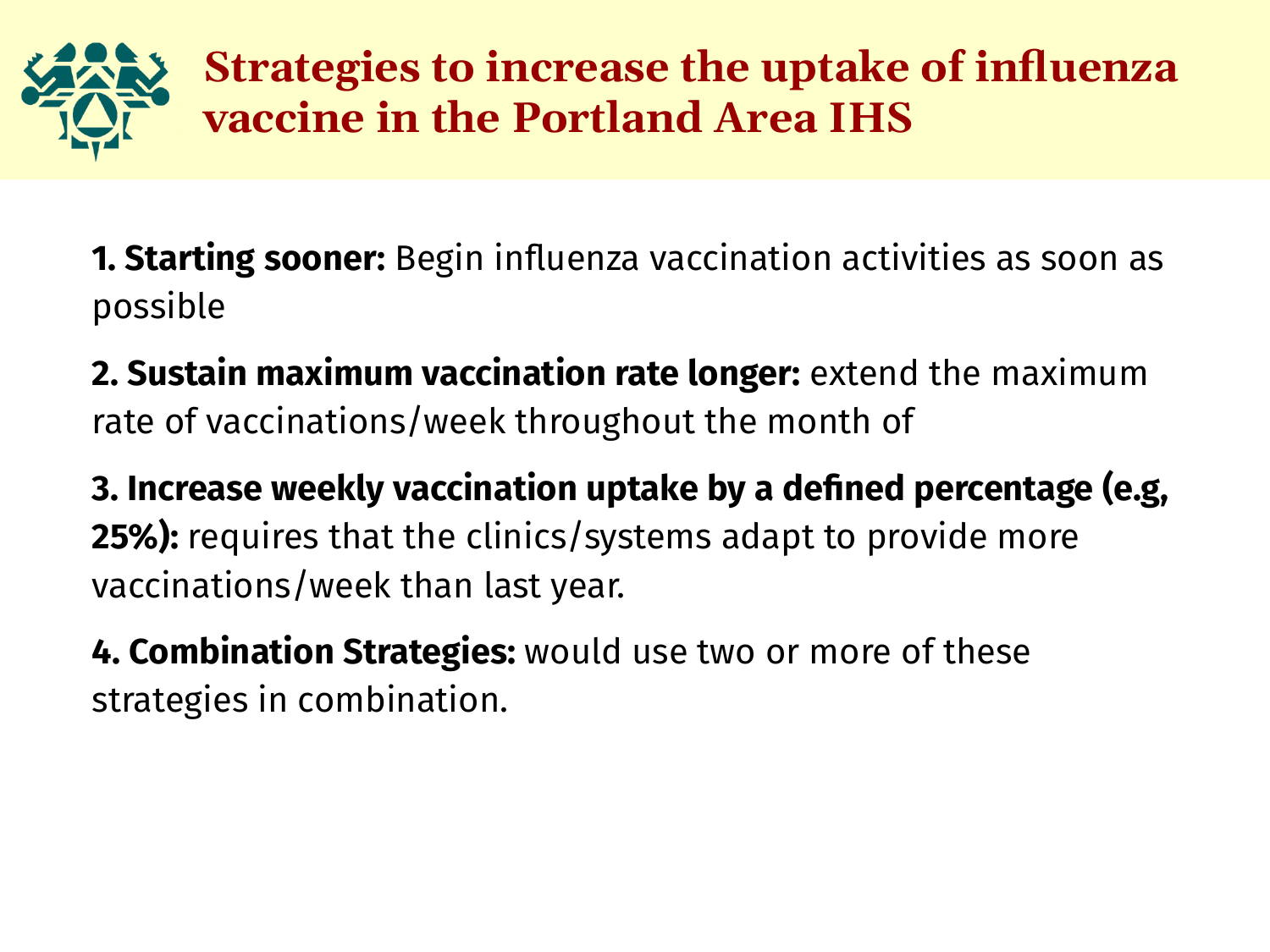

# Strategies to increase the uptake of influenza vaccine in the Portland Area IHS
1. Starting sooner: Begin influenza vaccination activities as soon as possible
2. Sustain maximum vaccination rate longer: extend the maximum rate of vaccinations/week throughout the month of
3. Increase weekly vaccination uptake by a defined percentage (e.g, 25%): requires that the clinics/systems adapt to provide more vaccinations/week than last year.
4. Combination Strategies: would use two or more of these strategies in combination.